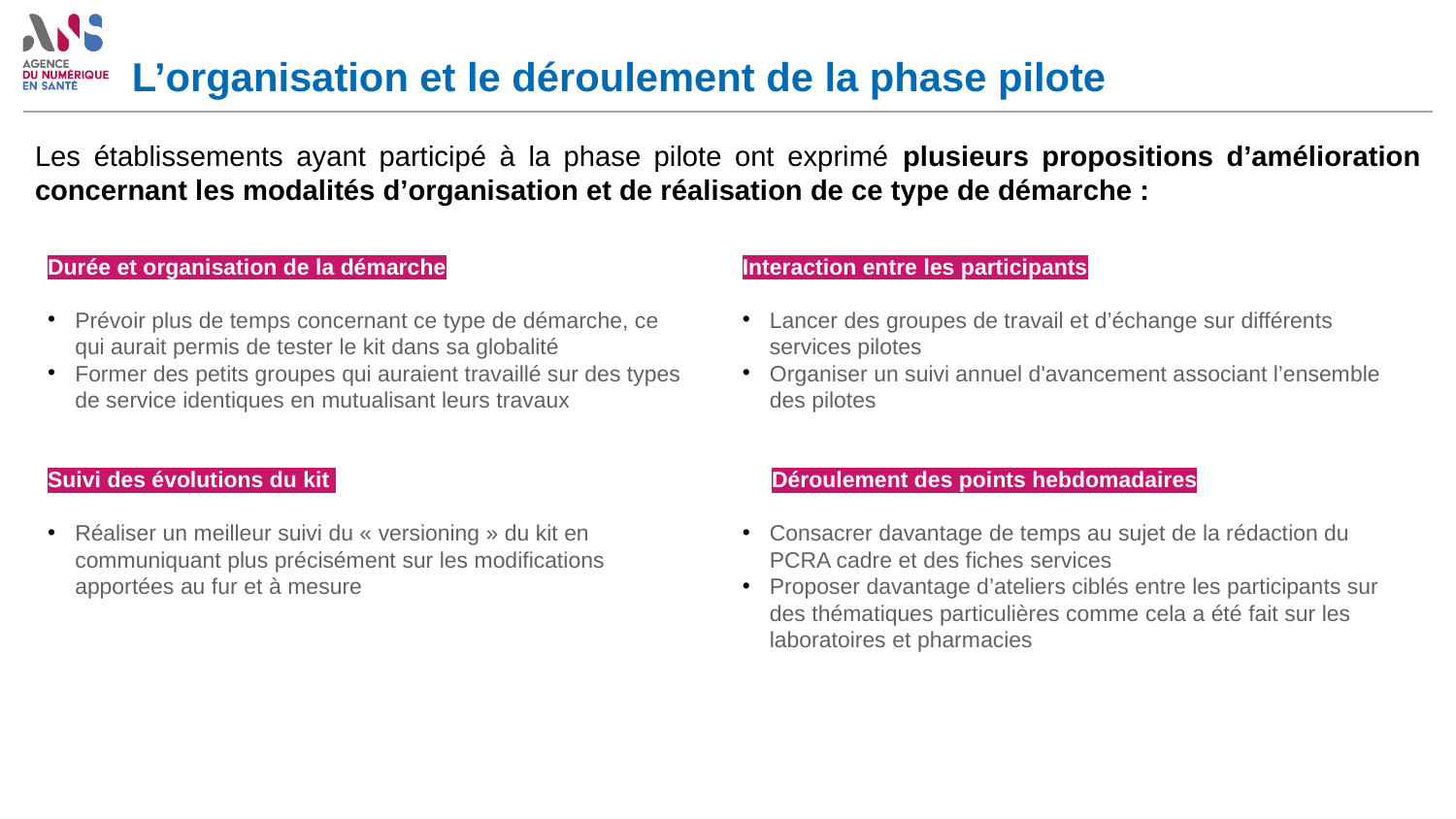

# L’organisation et le déroulement de la phase pilote
Les établissements ayant participé à la phase pilote ont exprimé plusieurs propositions d’amélioration concernant les modalités d’organisation et de réalisation de ce type de démarche :
Durée et organisation de la démarche

Prévoir plus de temps concernant ce type de démarche, ce qui aurait permis de tester le kit dans sa globalité
Former des petits groupes qui auraient travaillé sur des types de service identiques en mutualisant leurs travaux

Suivi des évolutions du kit

Réaliser un meilleur suivi du « versioning » du kit en communiquant plus précisément sur les modifications apportées au fur et à mesure
Interaction entre les participants

Lancer des groupes de travail et d’échange sur différents services pilotes
Organiser un suivi annuel d'avancement associant l’ensemble des pilotes

Déroulement des points hebdomadaires

Consacrer davantage de temps au sujet de la rédaction du PCRA cadre et des fiches services
Proposer davantage d’ateliers ciblés entre les participants sur des thématiques particulières comme cela a été fait sur les laboratoires et pharmacies